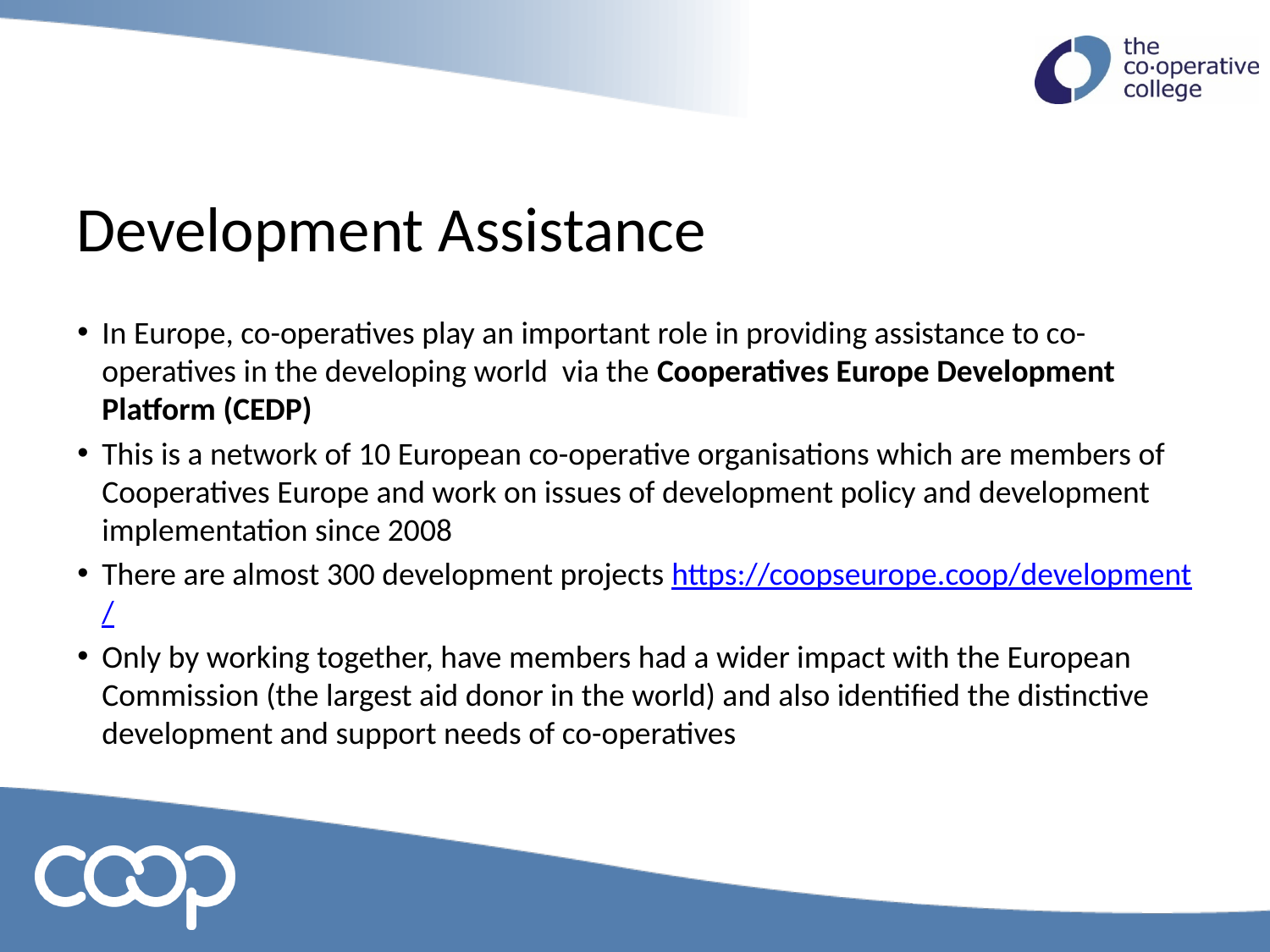

# Development Assistance
In Europe, co-operatives play an important role in providing assistance to co-operatives in the developing world  via the Cooperatives Europe Development Platform (CEDP)
This is a network of 10 European co-operative organisations which are members of Cooperatives Europe and work on issues of development policy and development implementation since 2008
There are almost 300 development projects https://coopseurope.coop/development/
Only by working together, have members had a wider impact with the European Commission (the largest aid donor in the world) and also identified the distinctive development and support needs of co-operatives